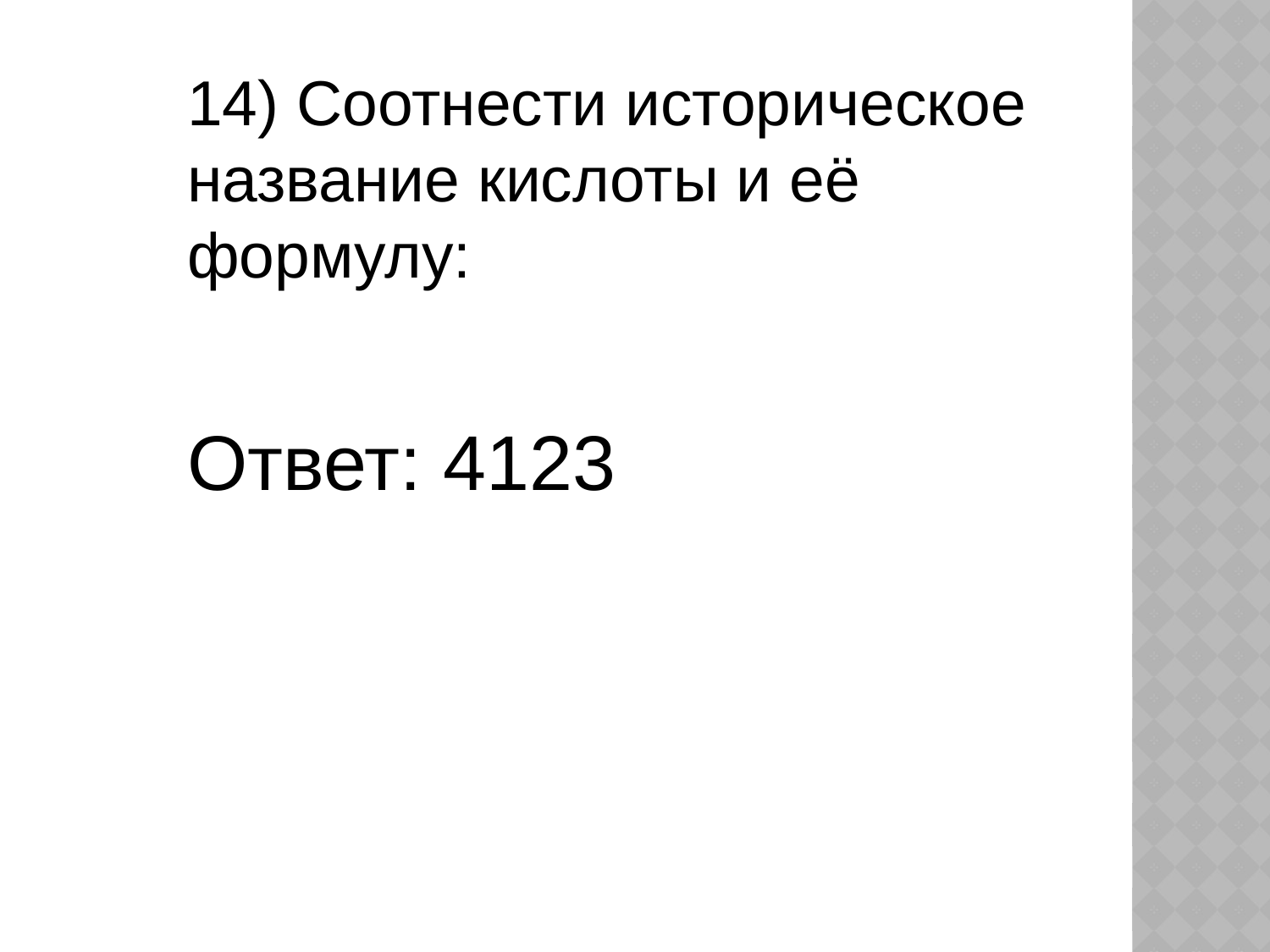

14) Соотнести историческое название кислоты и её формулу:
Ответ: 4123